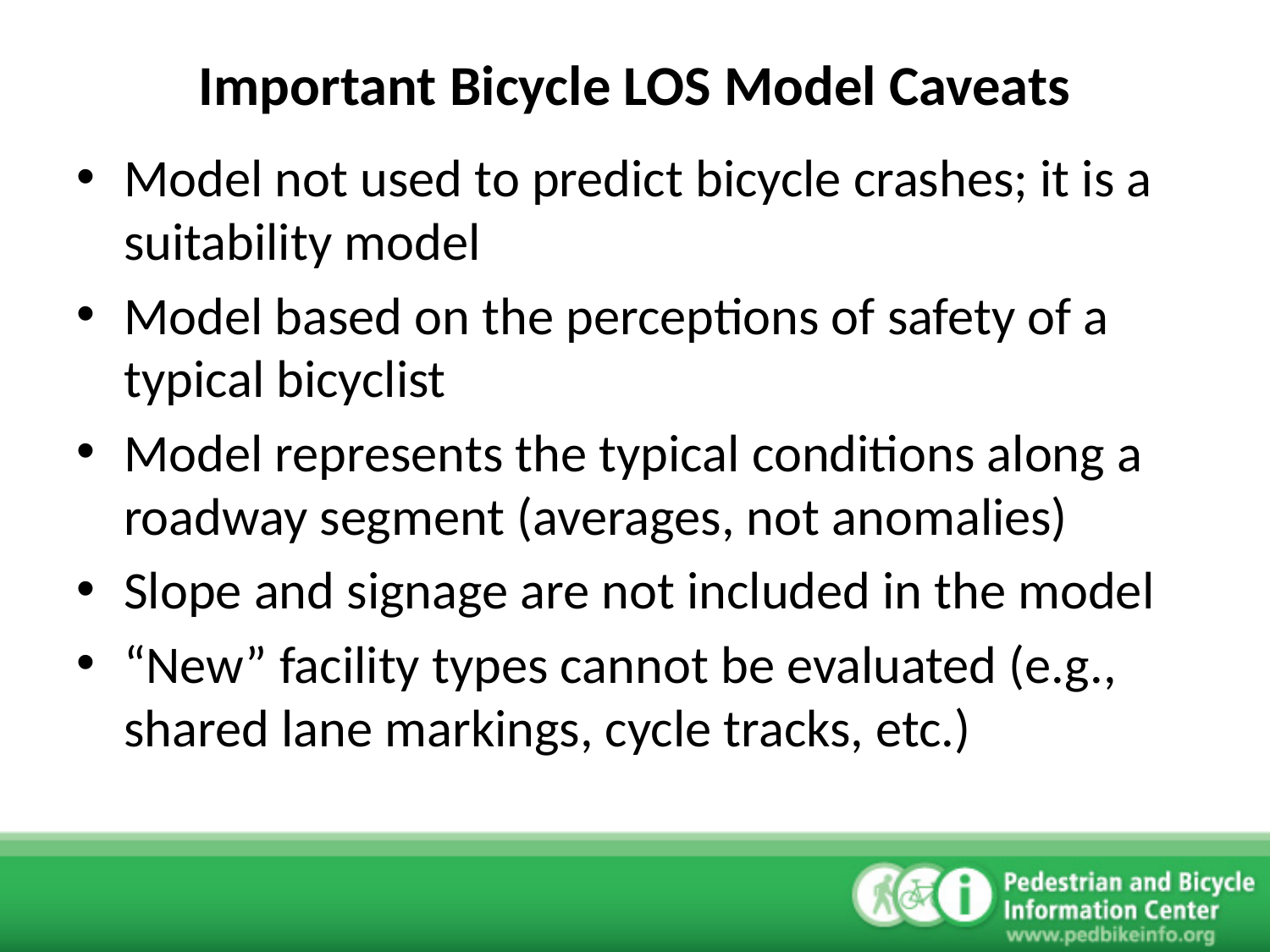

Important Bicycle LOS Model Caveats

Model not used to predict bicycle crashes; it is a suitability model
Model based on the perceptions of safety of a typical bicyclist
Model represents the typical conditions along a roadway segment (averages, not anomalies)
Slope and signage are not included in the model
“New” facility types cannot be evaluated (e.g., shared lane markings, cycle tracks, etc.)